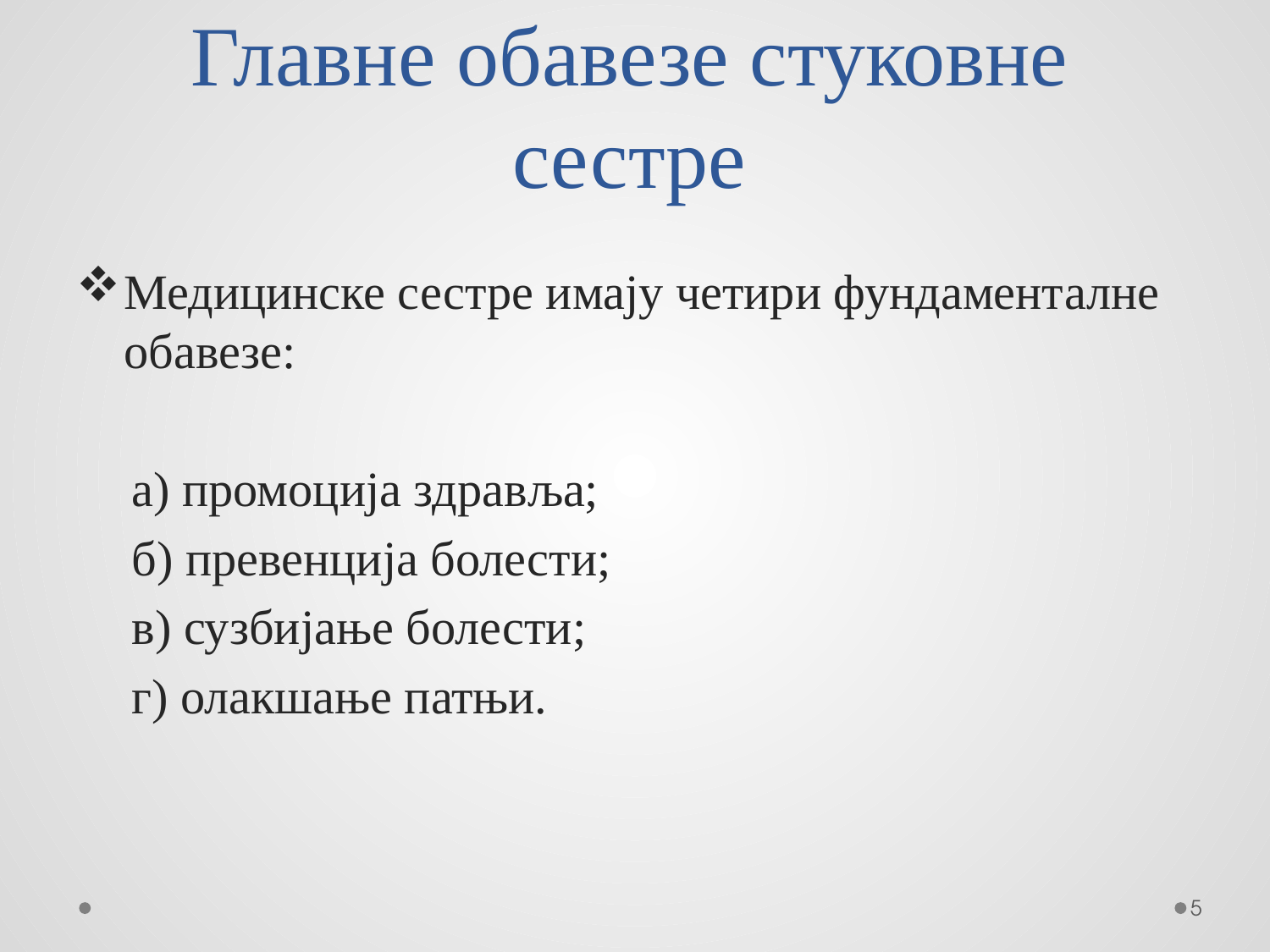

# Главне обавезе стуковне сестре
Медицинске сестре имају четири фундаменталне обавезе:

а) промоција здравља;
б) превенција болести;
в) сузбијање болести;
г) олакшање патњи.
5